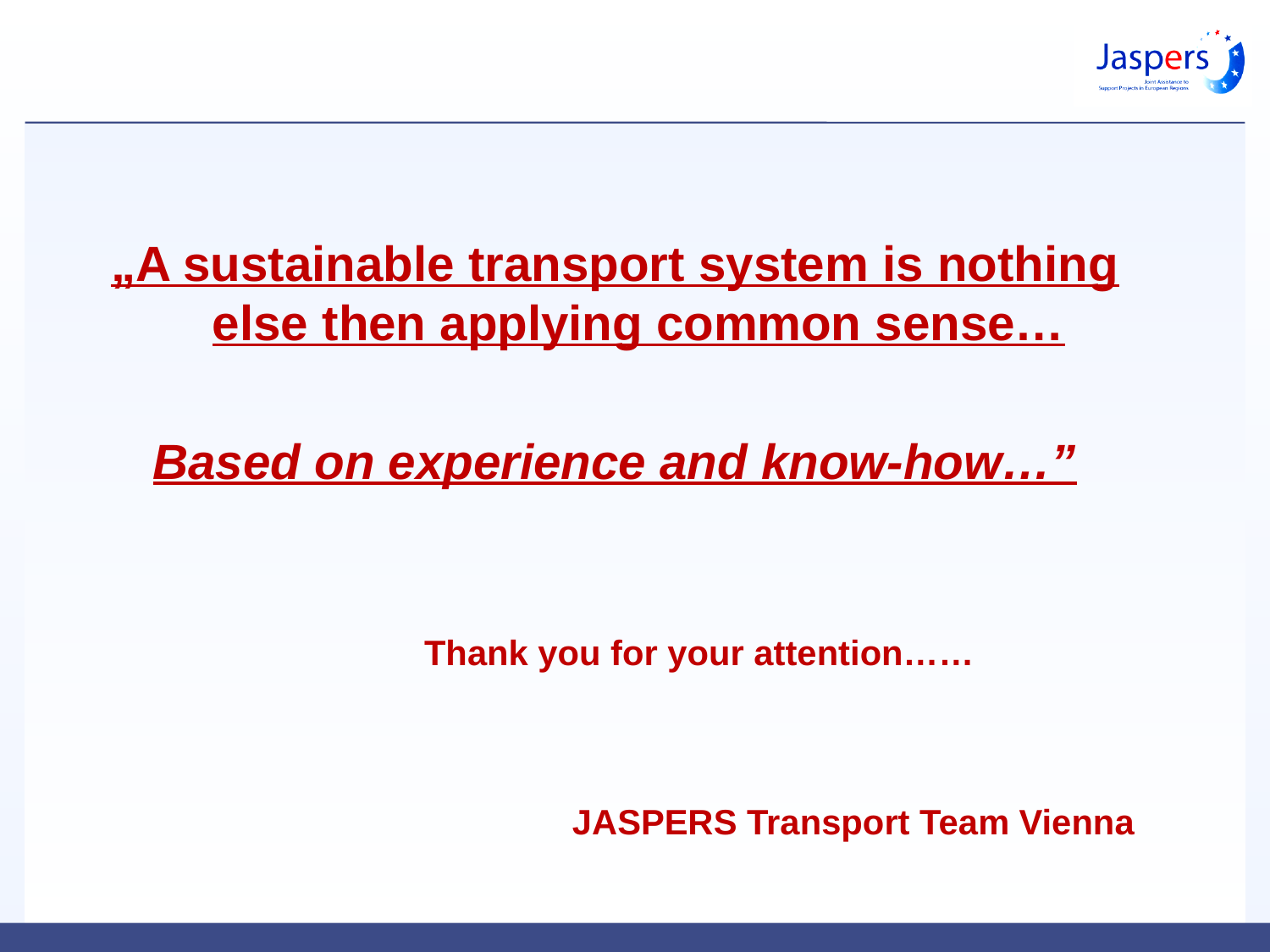

#
„A sustainable transport system is nothing else then applying common sense…

Based on experience and know-how…”
Thank you for your attention……

 			JASPERS Transport Team Vienna